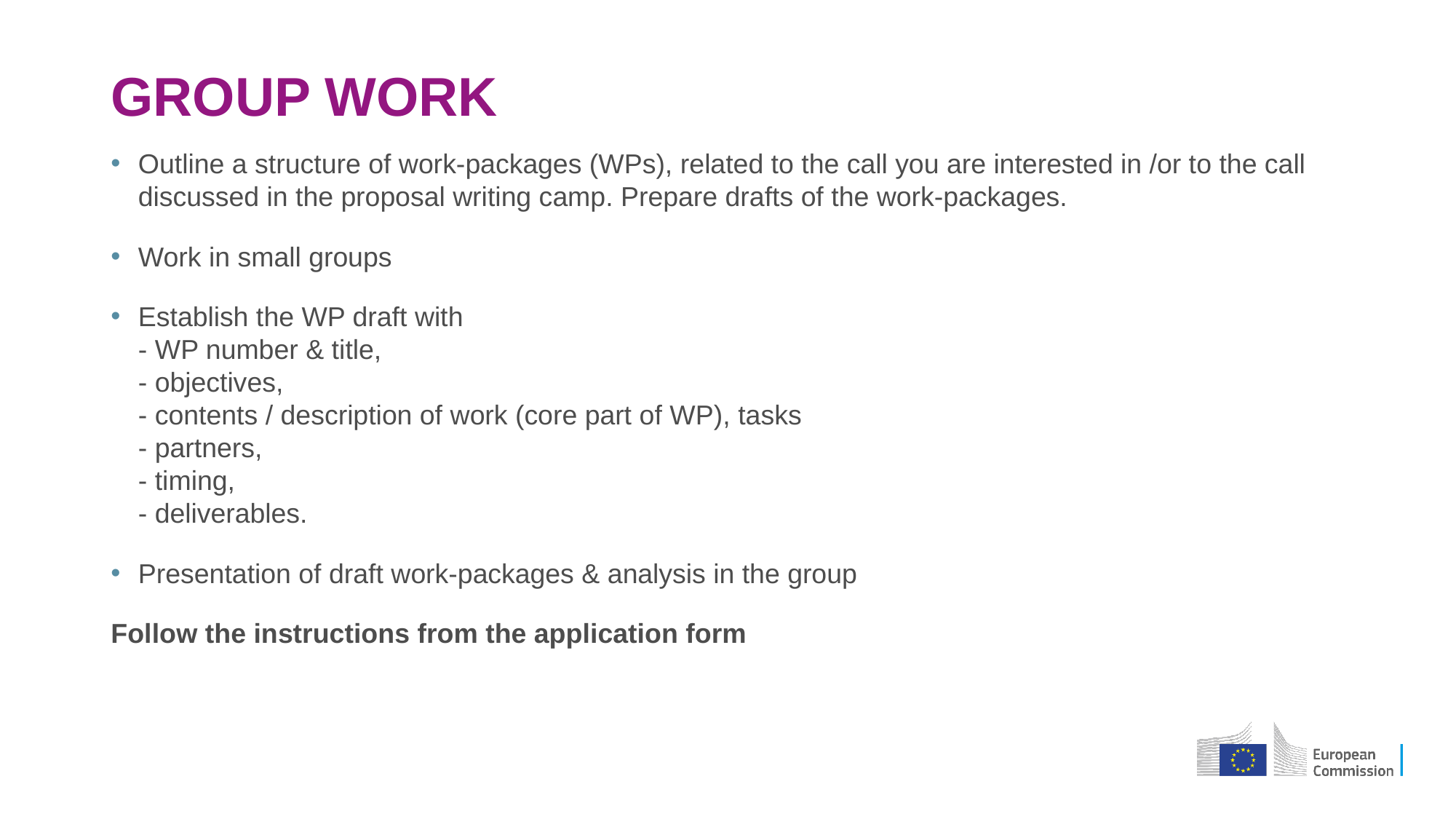

# GROUP WORK
Outline a structure of work-packages (WPs), related to the call you are interested in /or to the call discussed in the proposal writing camp. Prepare drafts of the work-packages.
Work in small groups
Establish the WP draft with
- WP number & title,
- objectives,
- contents / description of work (core part of WP), tasks
- partners,
- timing,
- deliverables.
Presentation of draft work-packages & analysis in the group
Follow the instructions from the application form